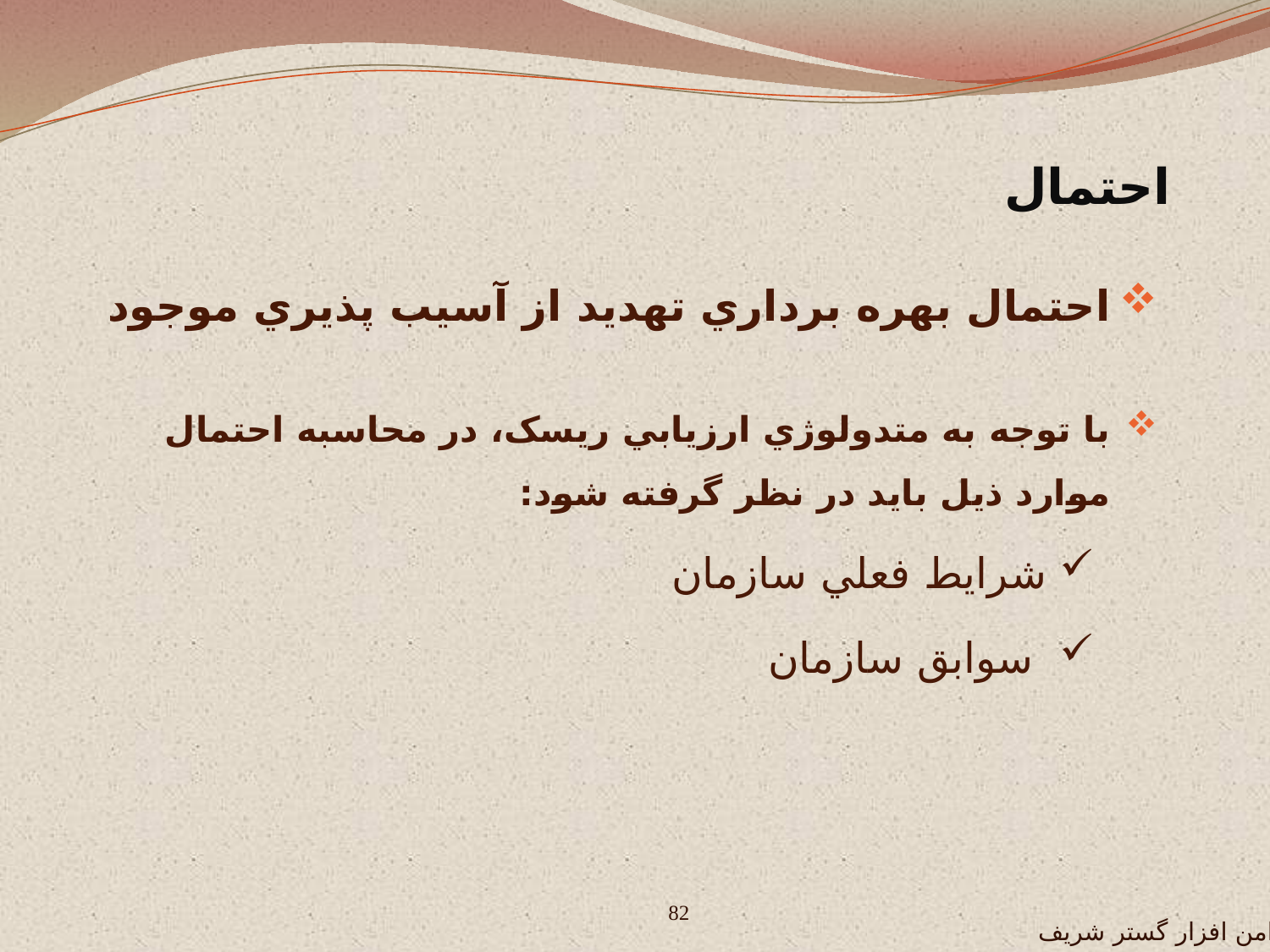

احتمال

احتمال بهره برداري تهديد از آسيب پذيري موجود

با توجه به متدولوژي ارزيابي ريسک، در محاسبه احتمال موارد ذيل بايد در نظر گرفته شود:
شرايط فعلي سازمان
 سوابق سازمان